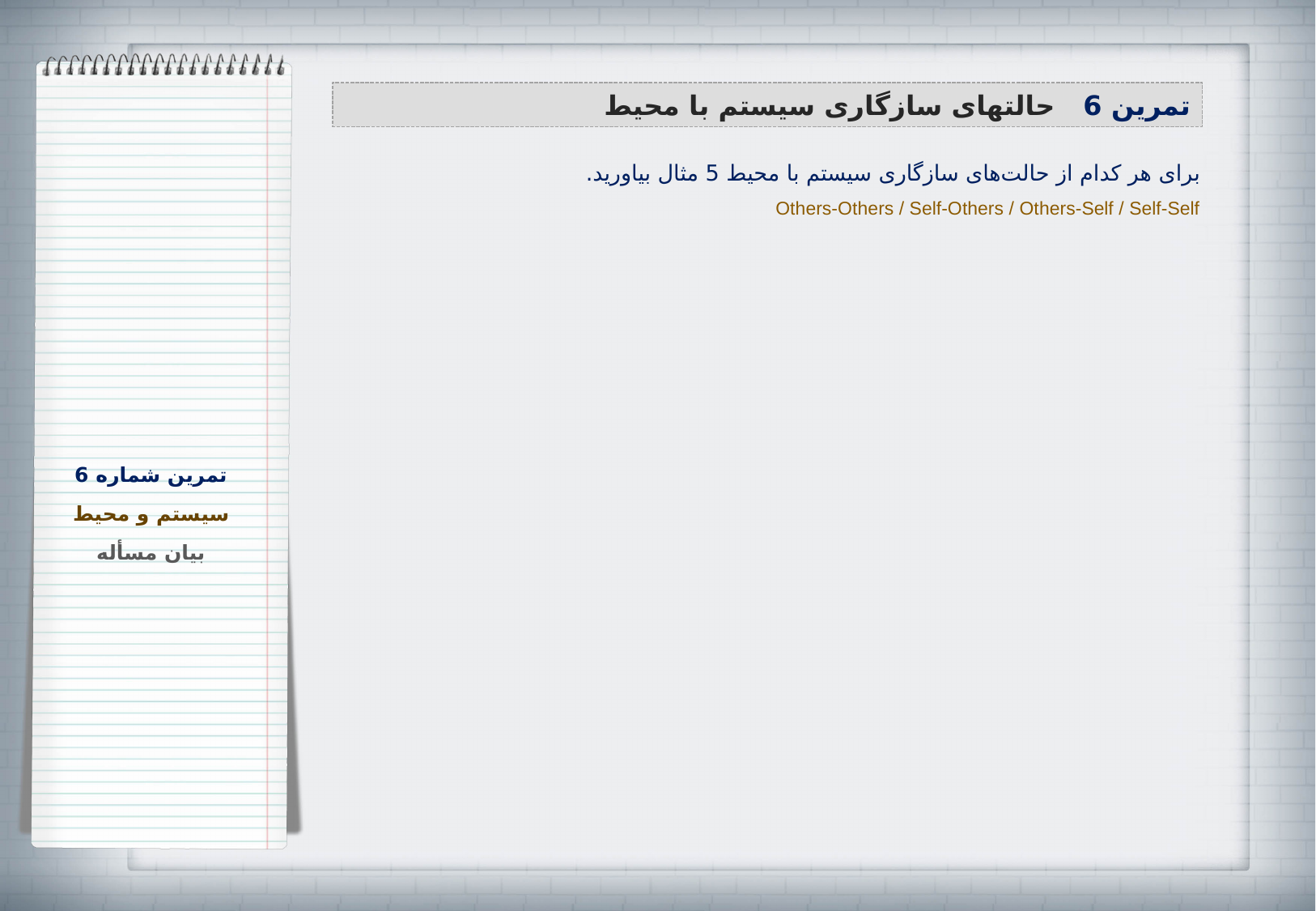

تمرین 6   حالت‏های سازگاری سیستم با محیط
برای هر کدام از حالت‌های سازگاری سیستم با محیط 5 مثال بیاورید.
Others-Others / Self-Others / Others-Self / Self-Self
تمرین شماره 6
سیستم و محیط
بیان مسأله